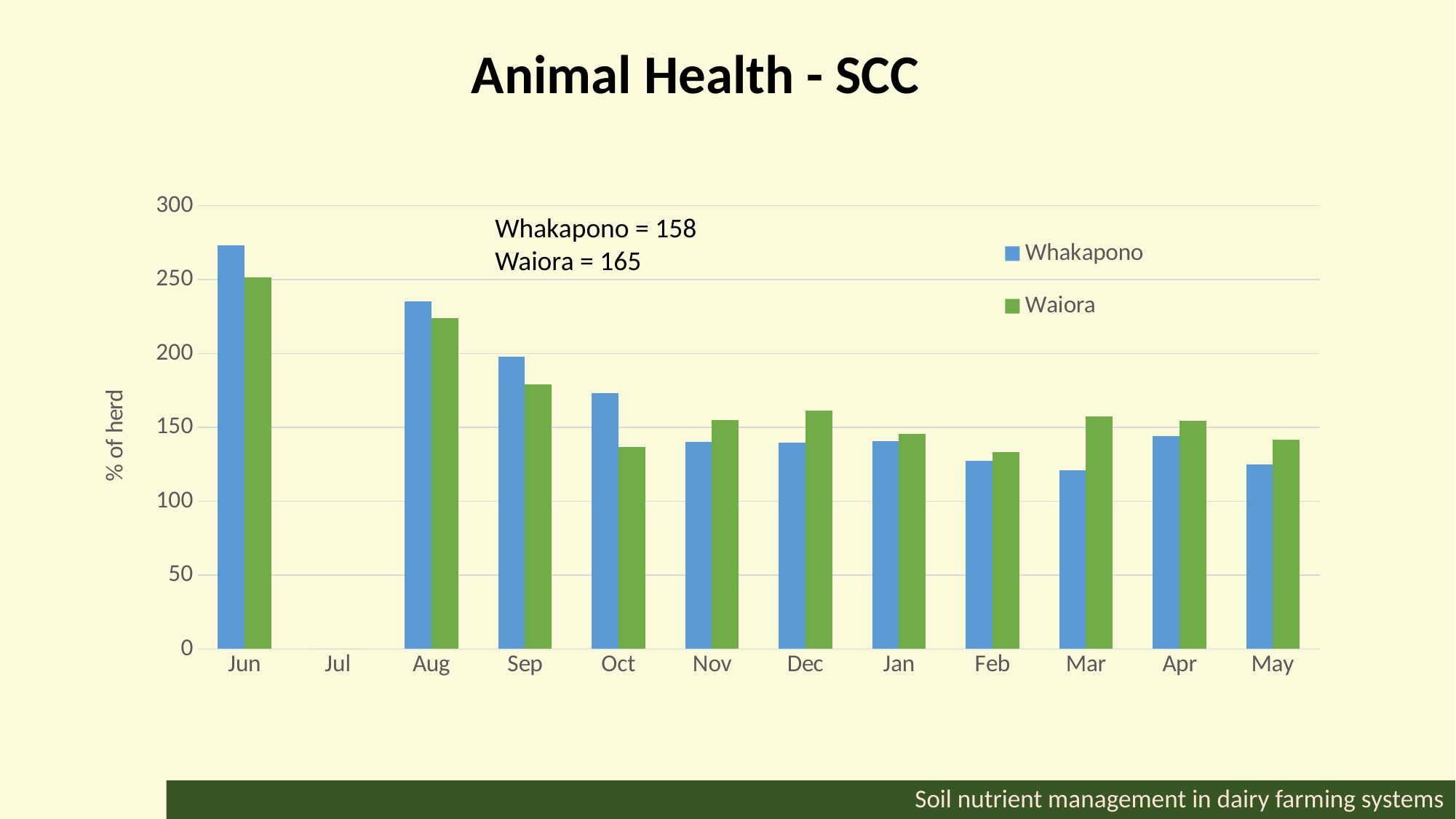

Animal Health - SCC

### Chart

| Category |  |  |
|---|---|---|
| Jun | 273.2 | 251.28571428571428 |
| Jul | 0.0 | 0.0 |
| Aug | 235.5 | 223.94444444444446 |
| Sep | 197.875 | 179.30769230769232 |
| Oct | 173.33333333333334 | 136.84615384615384 |
| Nov | 140.26666666666668 | 154.71428571428572 |
| Dec | 139.57142857142858 | 161.46153846153845 |
| Jan | 140.5 | 145.5 |
| Feb | 127.5 | 133.28571428571428 |
| Mar | 120.75 | 157.64285714285714 |
| Apr | 144.26666666666668 | 154.28571428571428 |
| May | 124.8 | 141.6 |
Whakapono = 158
Waiora = 165
# Soil nutrient management in dairy farming systems